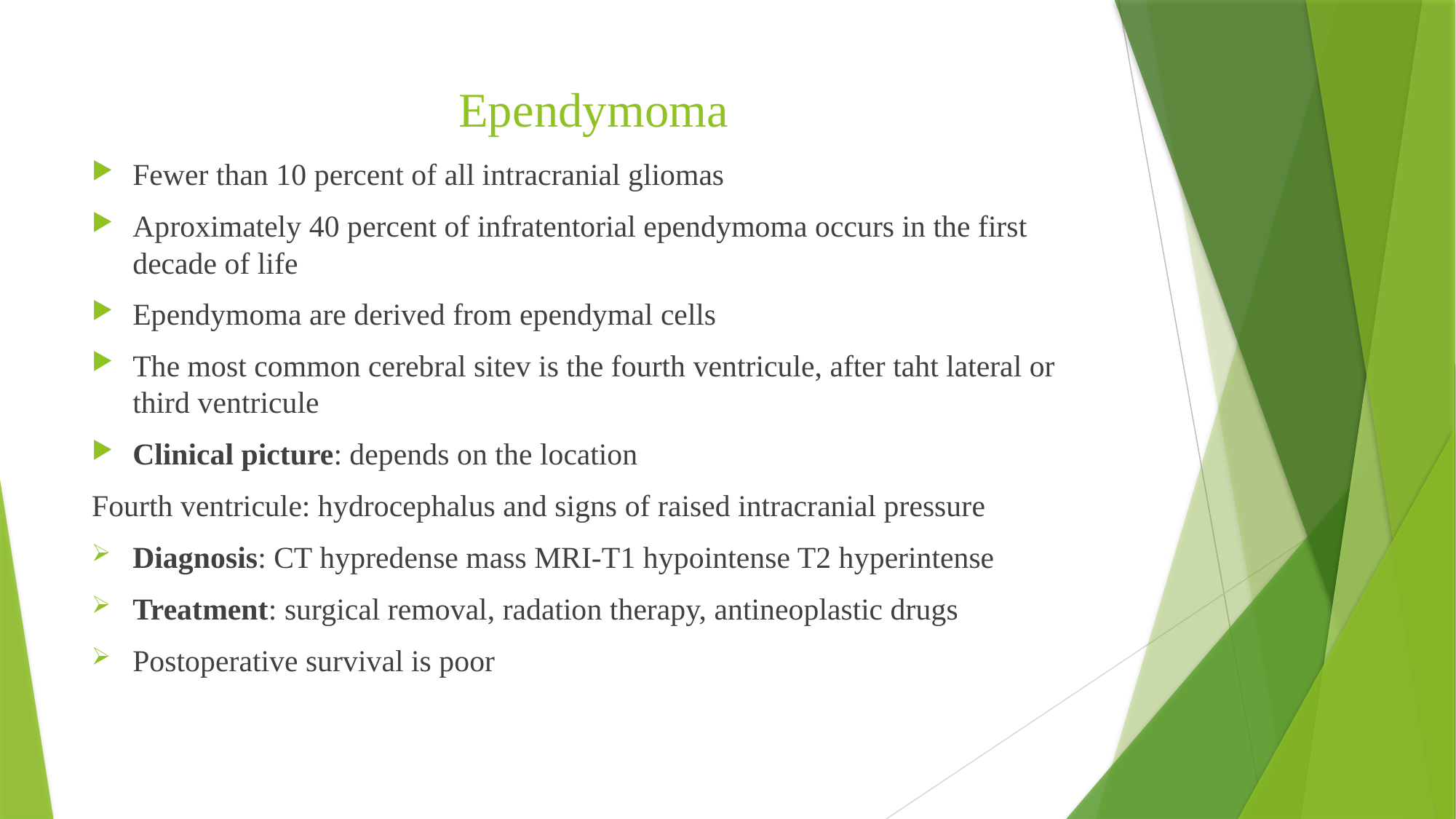

# Ependymoma
Fewer than 10 percent of all intracranial gliomas
Aproximately 40 percent of infratentorial ependymoma occurs in the first decade of life
Ependymoma are derived from ependymal cells
The most common cerebral sitev is the fourth ventricule, after taht lateral or third ventricule
Clinical picture: depends on the location
Fourth ventricule: hydrocephalus and signs of raised intracranial pressure
Diagnosis: CT hypredense mass MRI-T1 hypointense T2 hyperintense
Treatment: surgical removal, radation therapy, antineoplastic drugs
Postoperative survival is poor